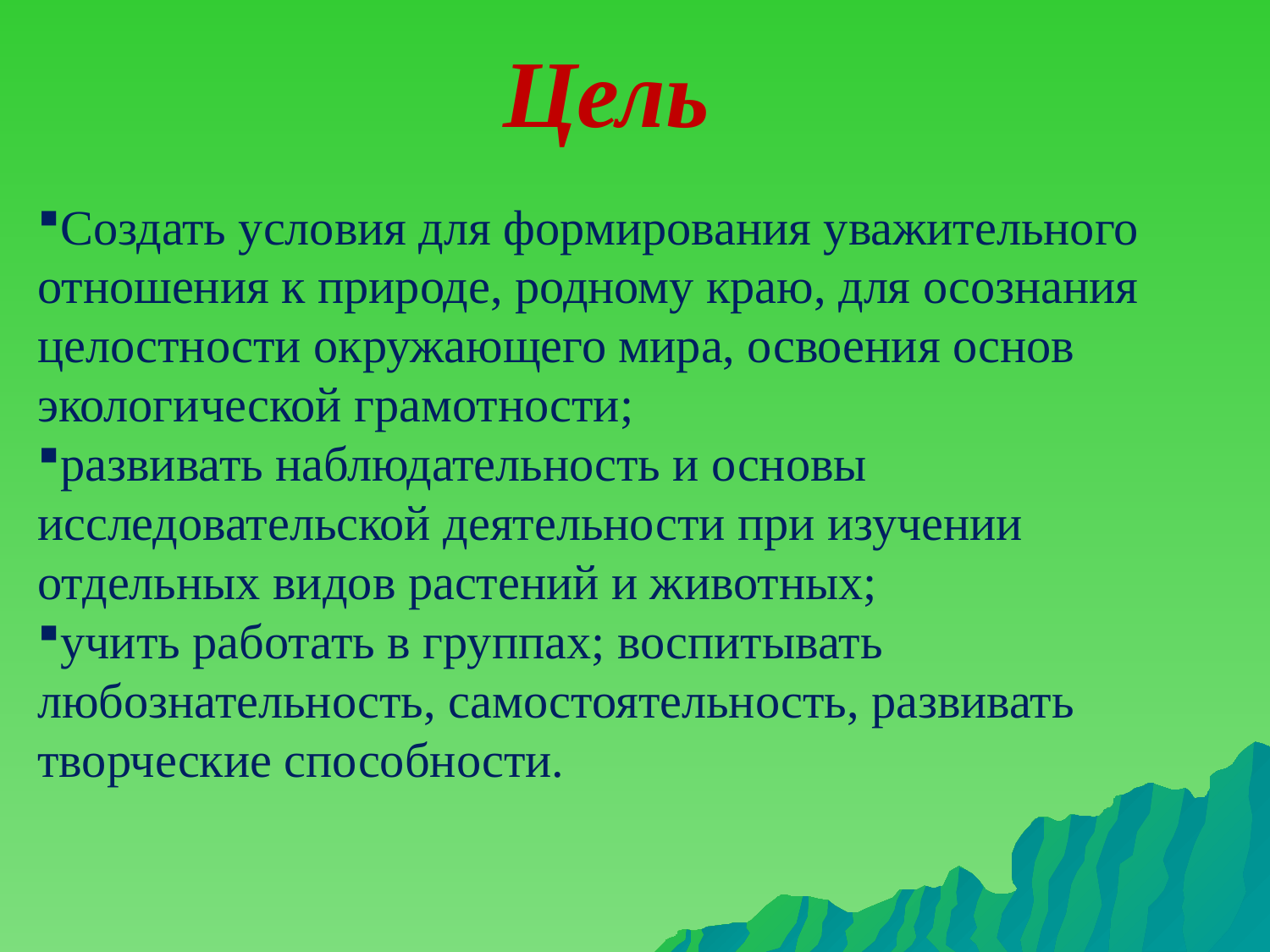

Цель
Создать условия для формирования уважительного отношения к природе, родному краю, для осознания целостности окружающего мира, освоения основ экологической грамотности;
развивать наблюдательность и основы исследовательской деятельности при изучении отдельных видов растений и животных;
учить работать в группах; воспитывать любознательность, самостоятельность, развивать творческие способности.